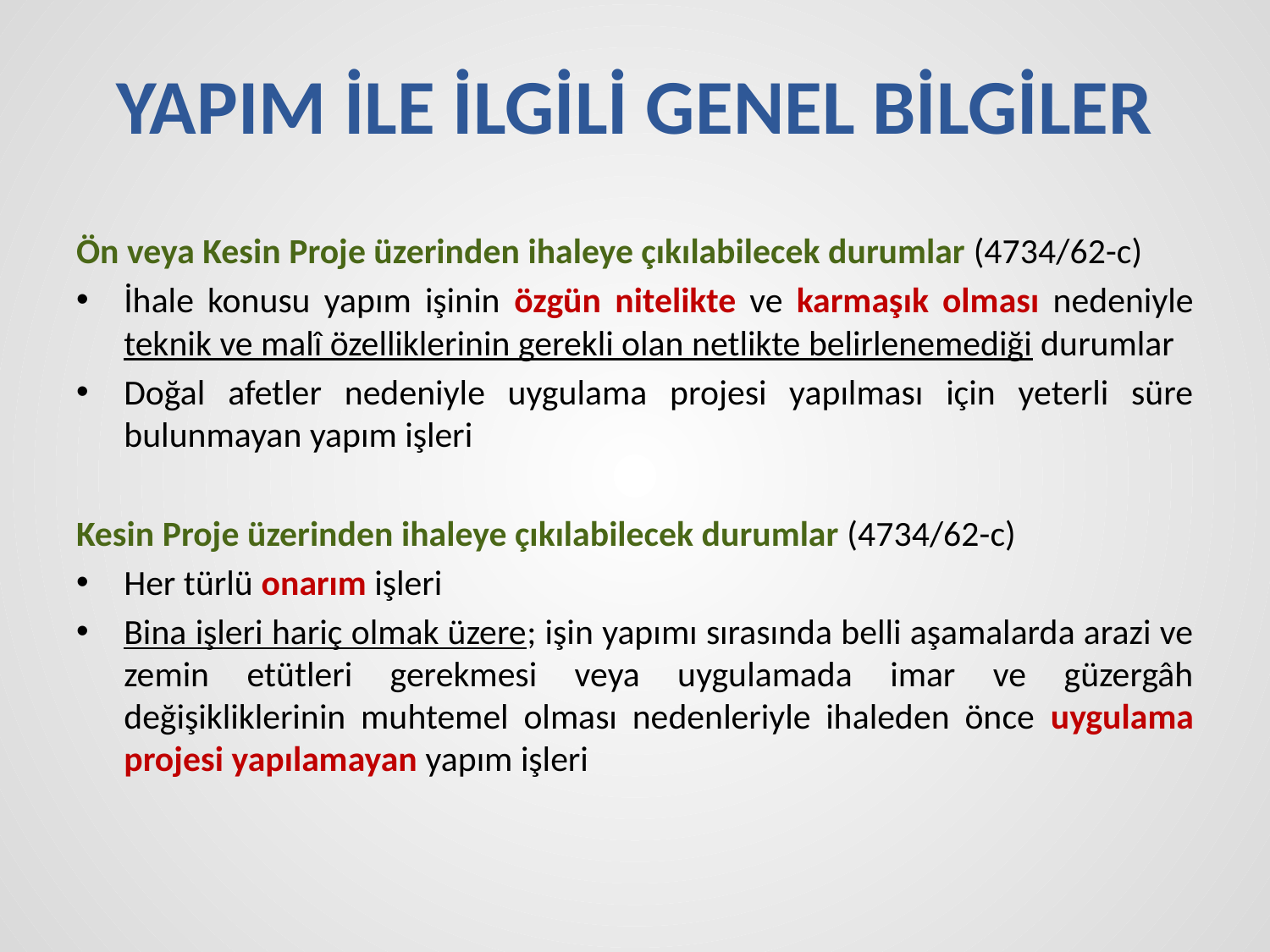

# YAPIM İLE İLGİLİ GENEL BİLGİLER
Ön veya Kesin Proje üzerinden ihaleye çıkılabilecek durumlar (4734/62-c)
İhale konusu yapım işinin özgün nitelikte ve karmaşık olması nedeniyle teknik ve malî özelliklerinin gerekli olan netlikte belirlenemediği durumlar
Doğal afetler nedeniyle uygulama projesi yapılması için yeterli süre bulunmayan yapım işleri

Kesin Proje üzerinden ihaleye çıkılabilecek durumlar (4734/62-c)
Her türlü onarım işleri
Bina işleri hariç olmak üzere; işin yapımı sırasında belli aşamalarda arazi ve zemin etütleri gerekmesi veya uygulamada imar ve güzergâh değişikliklerinin muhtemel olması nedenleriyle ihaleden önce uygulama projesi yapılamayan yapım işleri